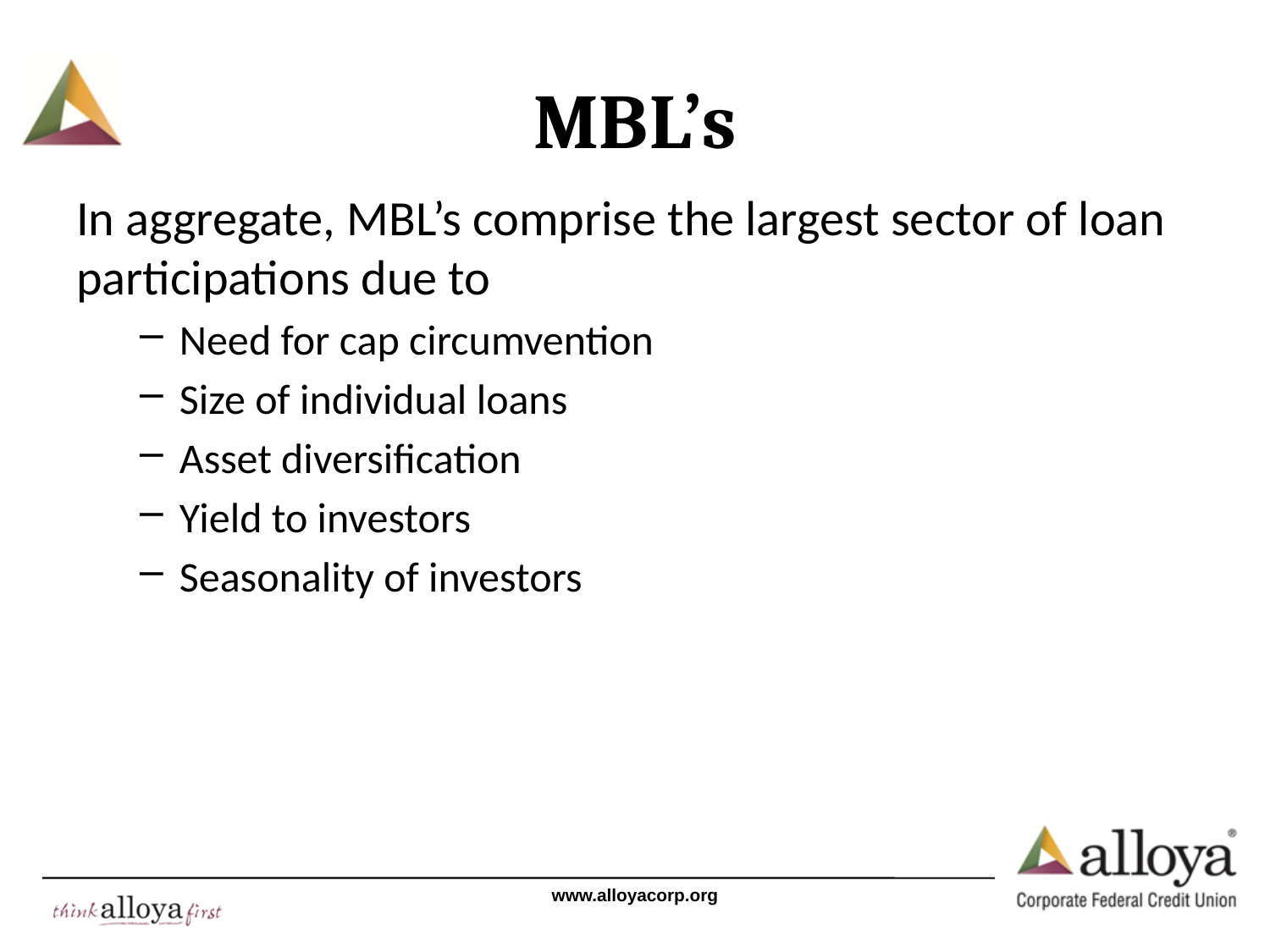

# MBL’s
In aggregate, MBL’s comprise the largest sector of loan participations due to
Need for cap circumvention
Size of individual loans
Asset diversification
Yield to investors
Seasonality of investors